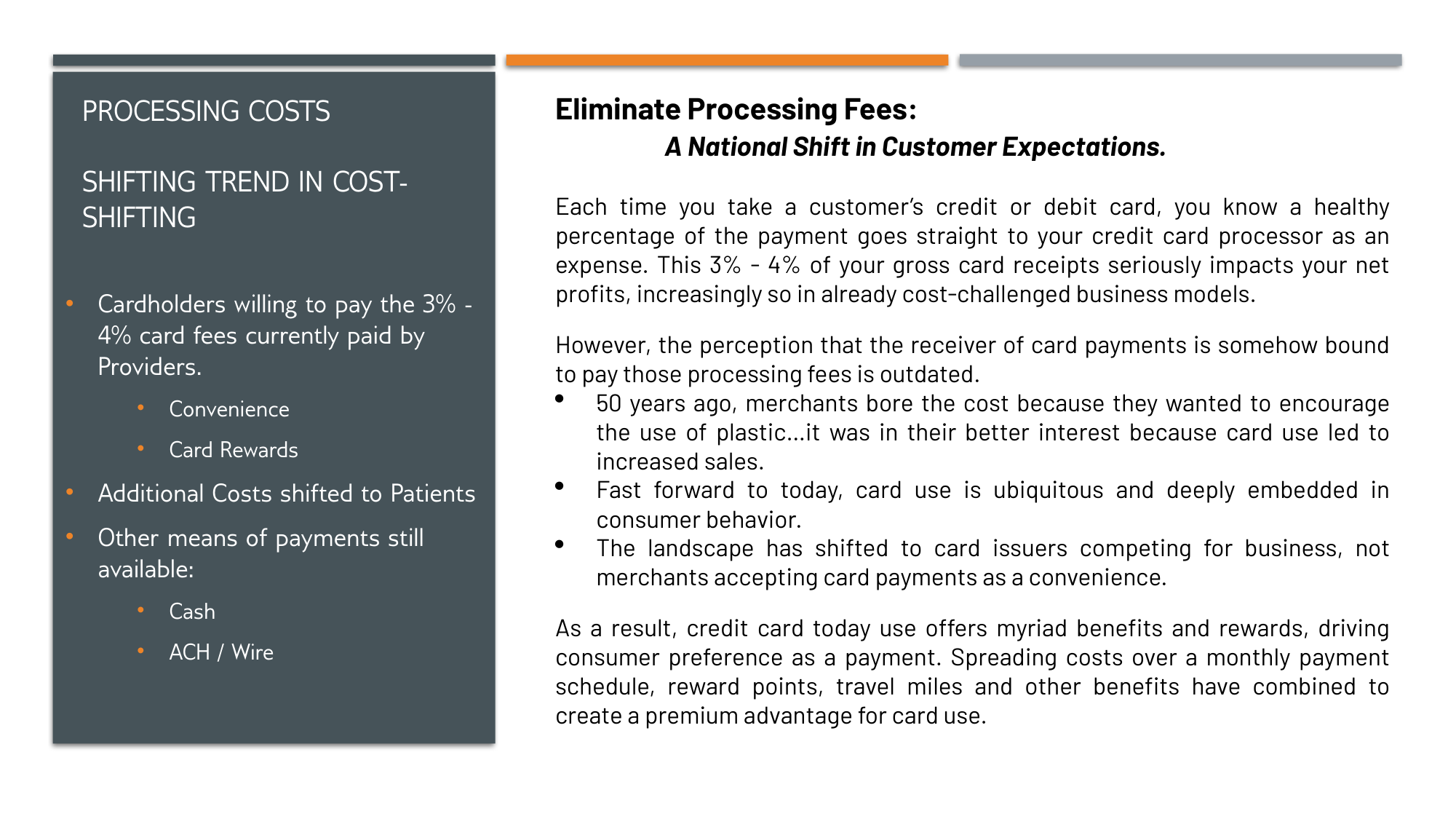

# Processing Costs Shifting Trend in Cost-Shifting
Eliminate Processing Fees:
	A National Shift in Customer Expectations.

Each time you take a customer’s credit or debit card, you know a healthy percentage of the payment goes straight to your credit card processor as an expense. This 3% - 4% of your gross card receipts seriously impacts your net profits, increasingly so in already cost-challenged business models.

However, the perception that the receiver of card payments is somehow bound to pay those processing fees is outdated.
50 years ago, merchants bore the cost because they wanted to encourage the use of plastic…it was in their better interest because card use led to increased sales.
Fast forward to today, card use is ubiquitous and deeply embedded in consumer behavior.
The landscape has shifted to card issuers competing for business, not merchants accepting card payments as a convenience.

As a result, credit card today use offers myriad benefits and rewards, driving consumer preference as a payment. Spreading costs over a monthly payment schedule, reward points, travel miles and other benefits have combined to create a premium advantage for card use.

Cardholders willing to pay the 3% - 4% card fees currently paid by Providers.
Convenience
Card Rewards
Additional Costs shifted to Patients
Other means of payments still available:
Cash
ACH / Wire